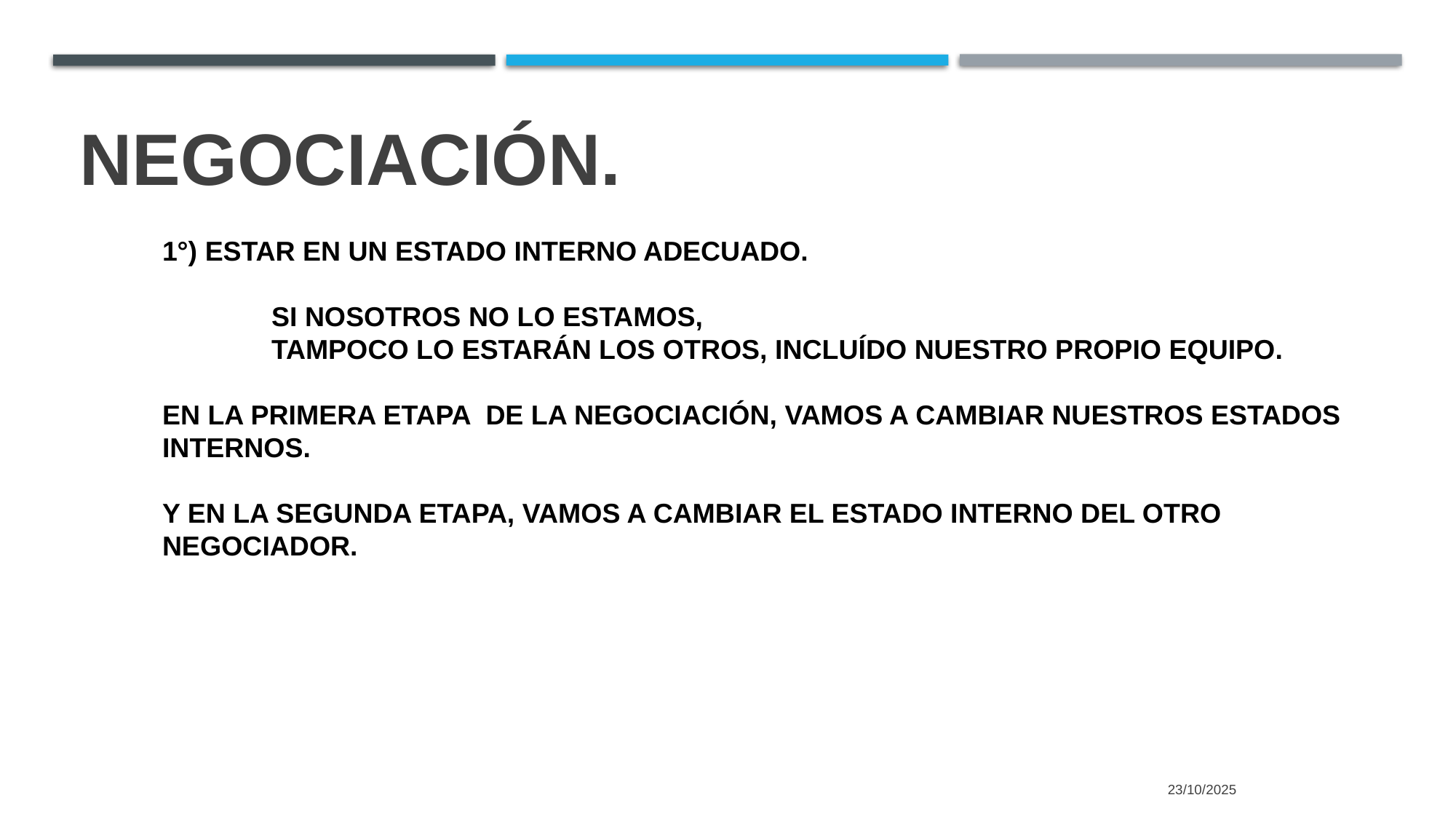

# NEGOCIACIÓN.
1°) ESTAR EN UN ESTADO INTERNO ADECUADO.

	SI NOSOTROS NO LO ESTAMOS,
	TAMPOCO LO ESTARÁN LOS OTROS, INCLUÍDO NUESTRO PROPIO EQUIPO.

EN LA PRIMERA ETAPA  DE LA NEGOCIACIÓN, VAMOS A CAMBIAR NUESTROS ESTADOS INTERNOS.

Y EN LA SEGUNDA ETAPA, VAMOS A CAMBIAR EL ESTADO INTERNO DEL OTRO NEGOCIADOR.
23/10/2025